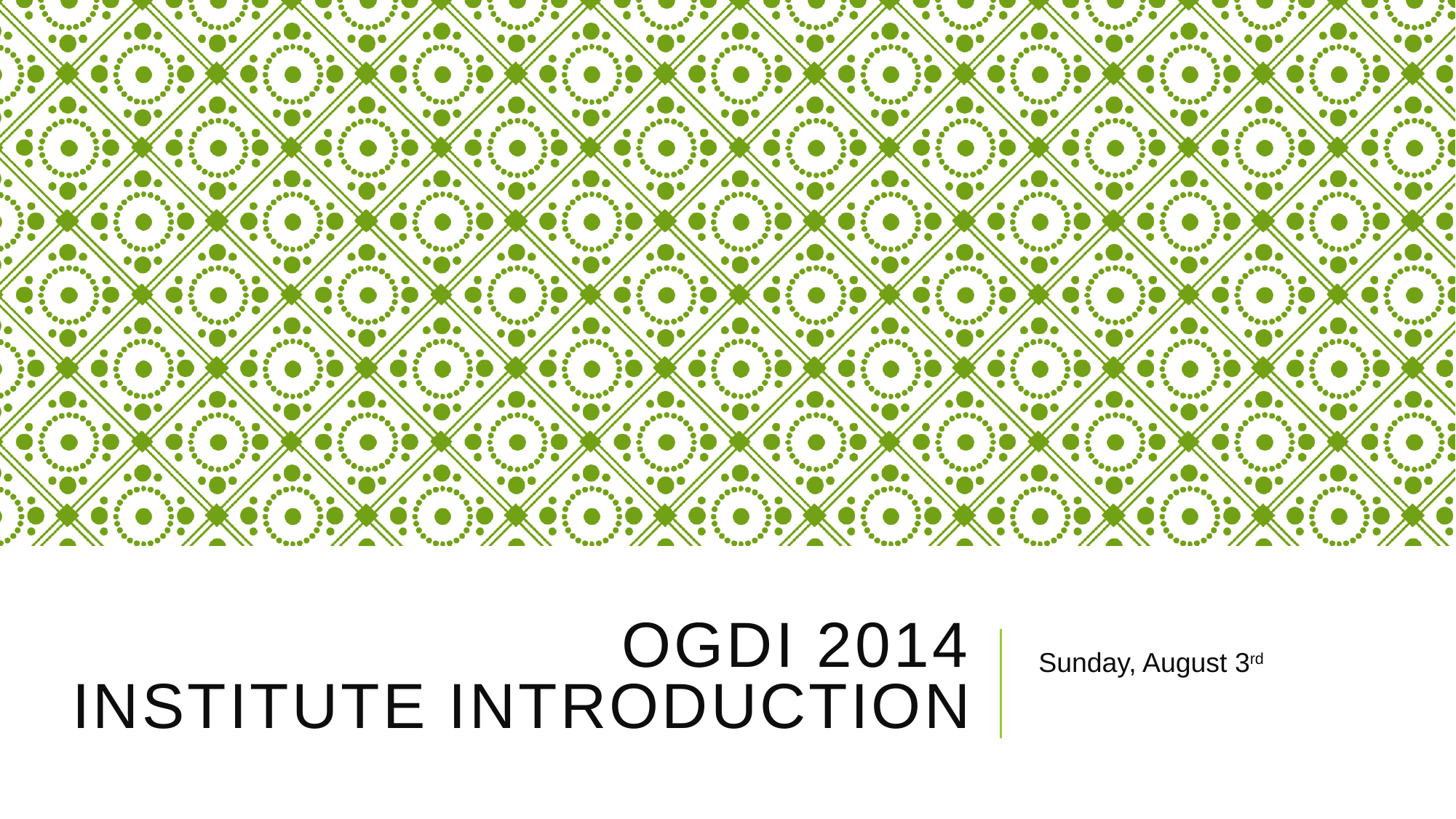

# OGDI 2014 Institute Introduction
Sunday, August 3rd